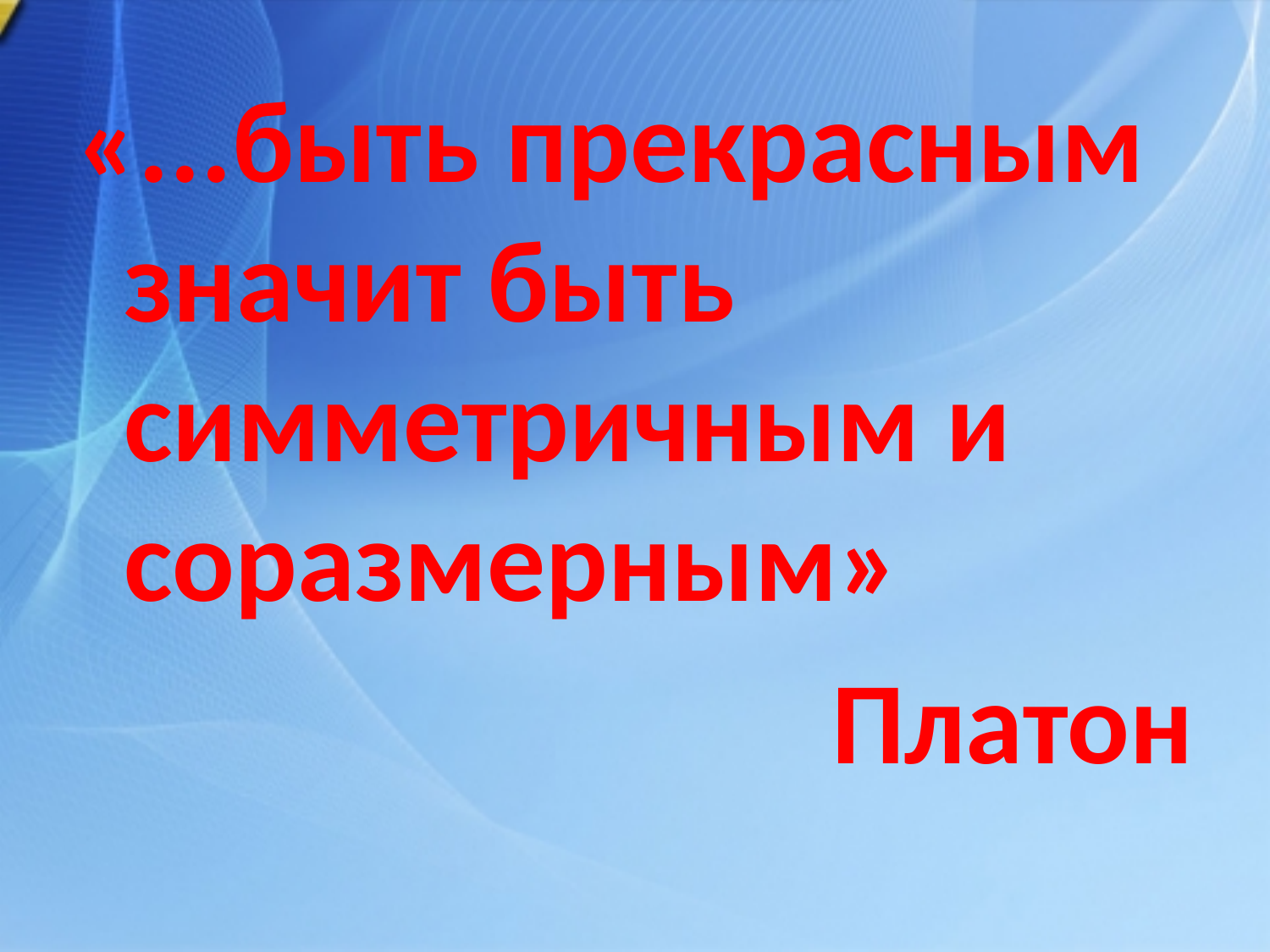

«...быть прекрасным значит быть симметричным и соразмерным»
Платон